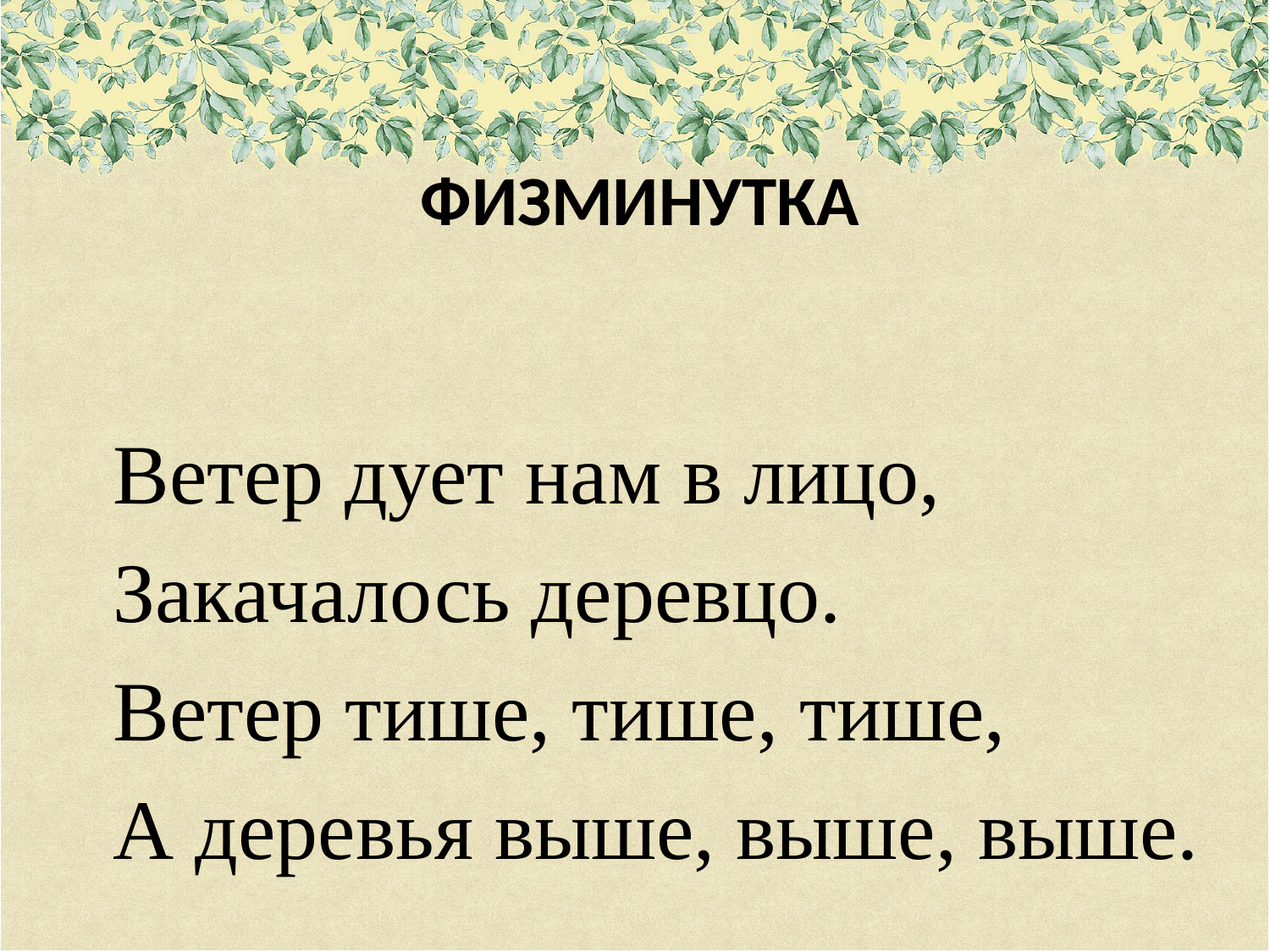

# ФИЗМИНУТКА
Ветер дует нам в лицо,
Закачалось деревцо.
Ветер тише, тише, тише,
А деревья выше, выше, выше.